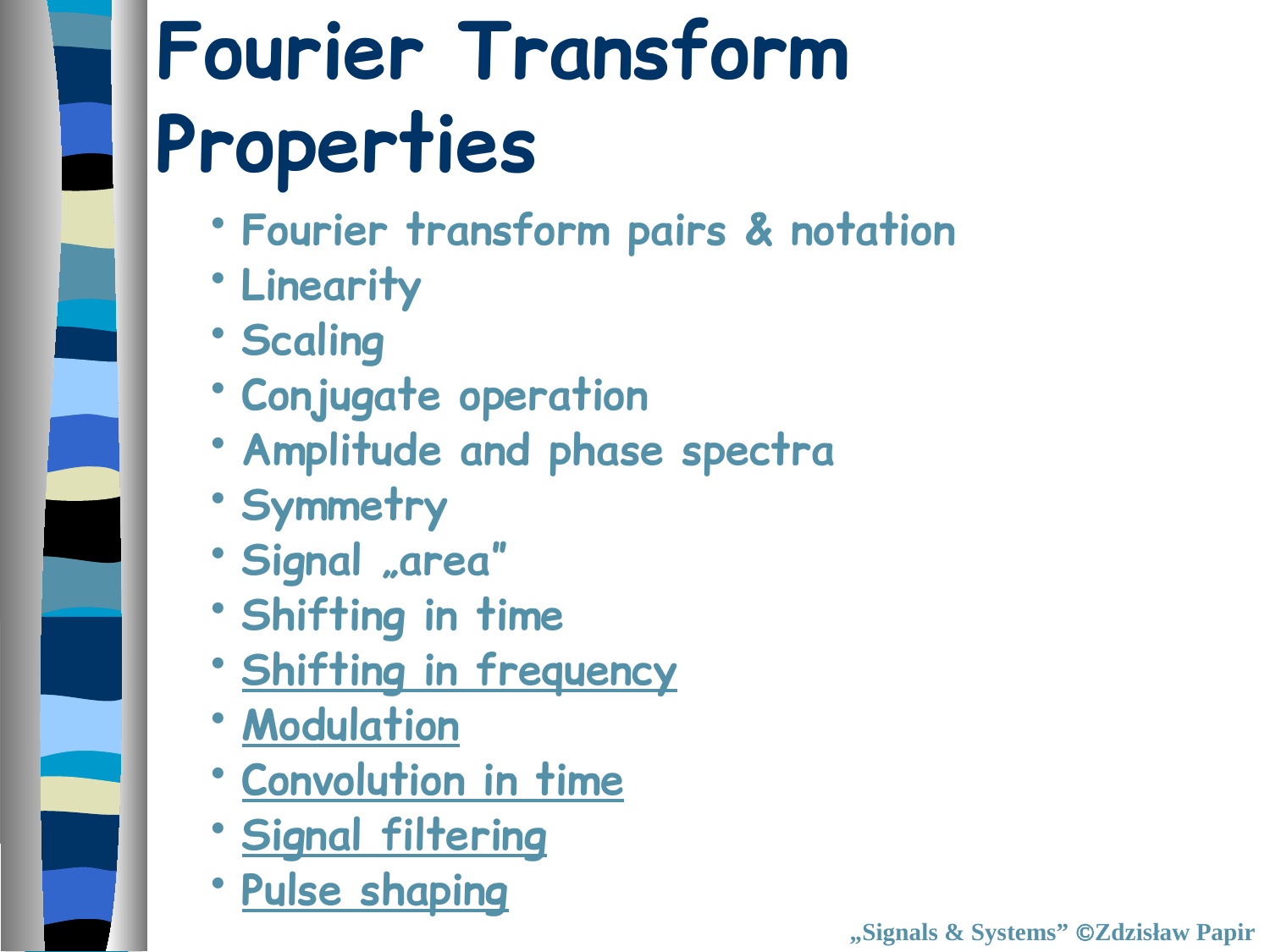

# Fourier Transform Properties
Fourier transform pairs & notation
Linearity
Scaling
Conjugate operation
Amplitude and phase spectra
Symmetry
Signal „area”
Shifting in time
Shifting in frequency
Modulation
Convolution in time
Signal filtering
Pulse shaping

„Signals & Systems” ©Zdzisław Papir